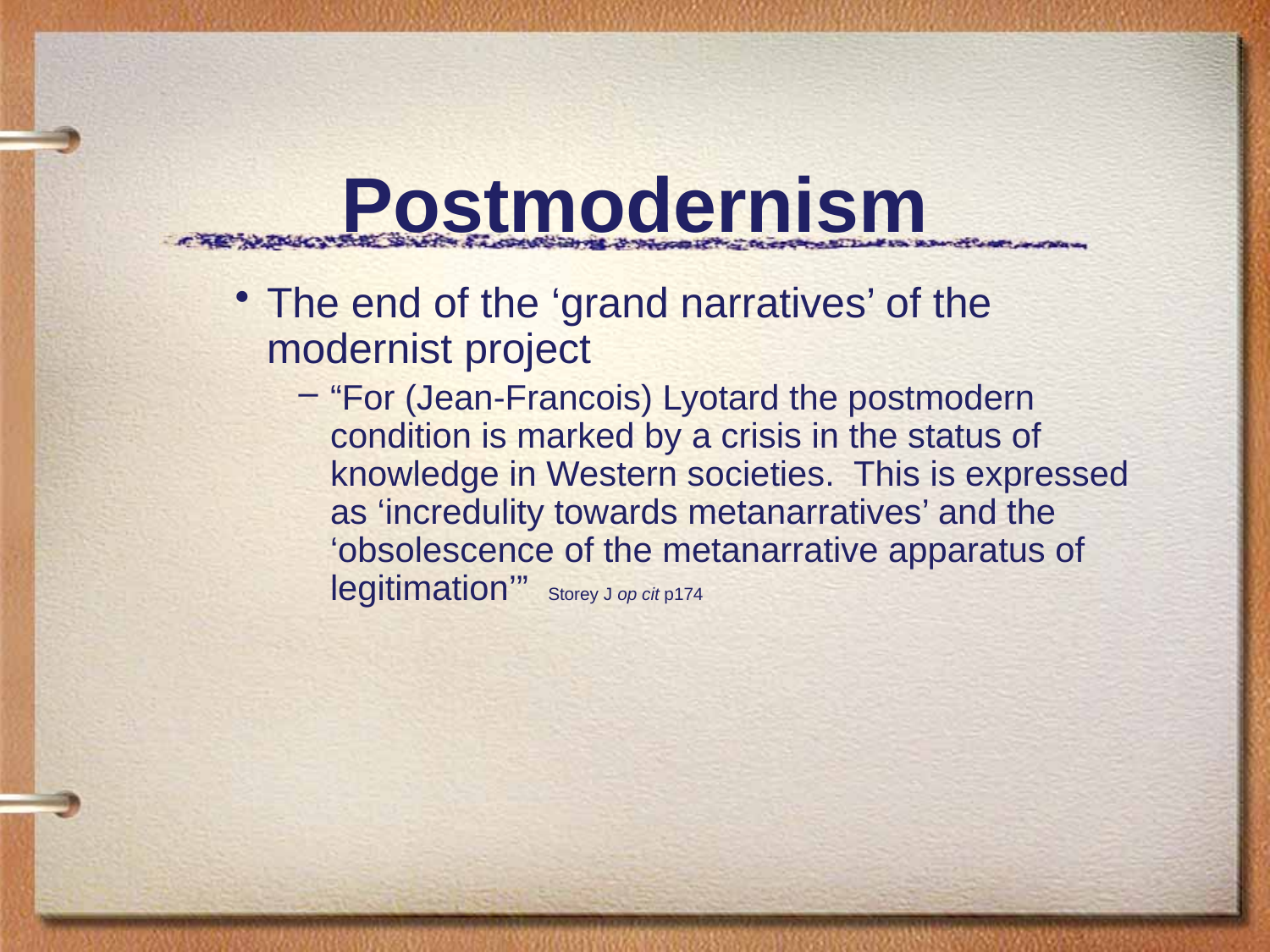

# Postmodernism
The end of the ‘grand narratives’ of the modernist project
“For (Jean-Francois) Lyotard the postmodern condition is marked by a crisis in the status of knowledge in Western societies.  This is expressed as ‘incredulity towards metanarratives’ and the ‘obsolescence of the metanarrative apparatus of legitimation’”  Storey J op cit p174